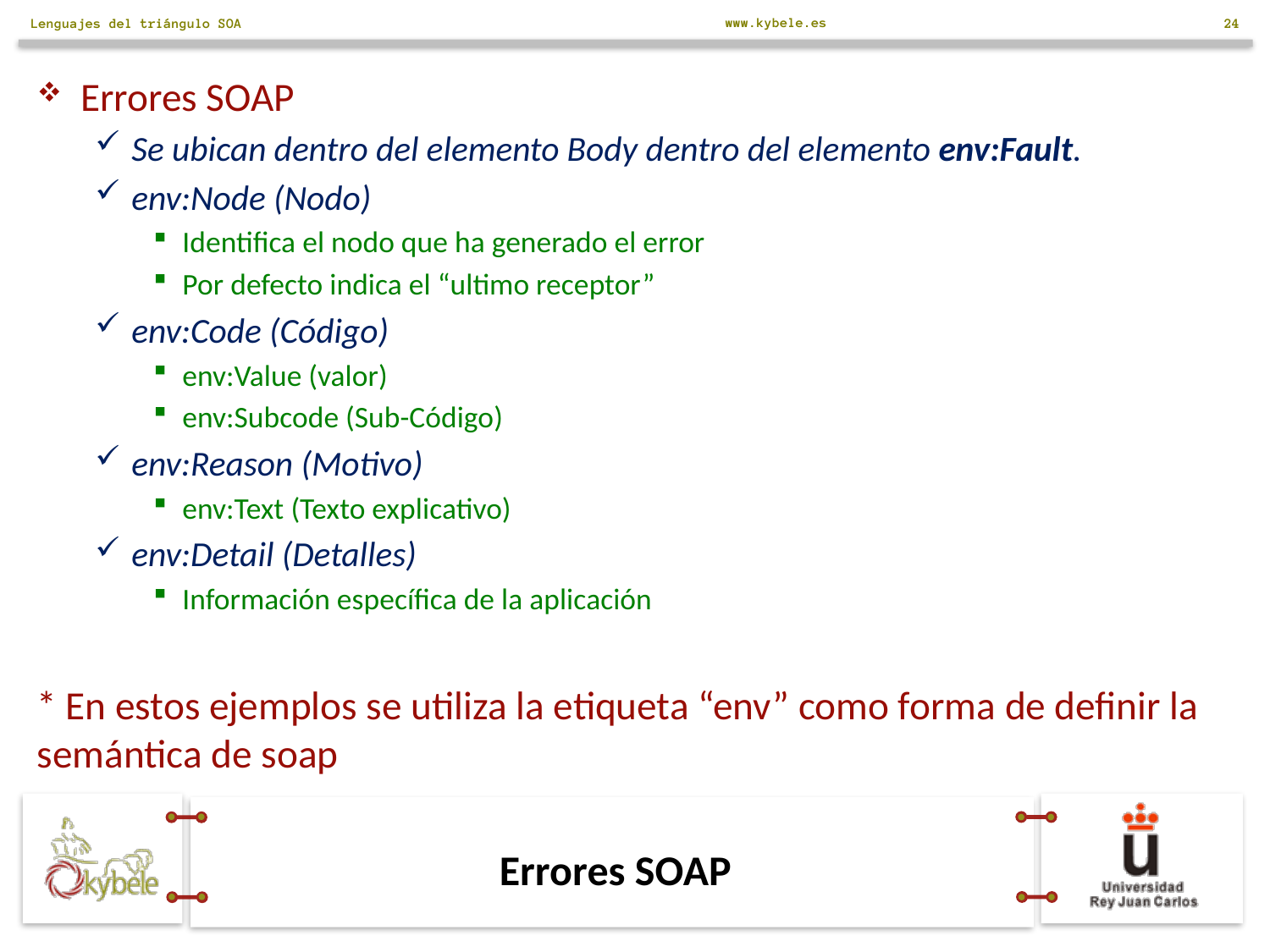

Lenguajes del triángulo SOA
24
Errores SOAP
Se ubican dentro del elemento Body dentro del elemento env:Fault.
env:Node (Nodo)
Identifica el nodo que ha generado el error
Por defecto indica el “ultimo receptor”
env:Code (Código)
env:Value (valor)
env:Subcode (Sub-Código)
env:Reason (Motivo)
env:Text (Texto explicativo)
env:Detail (Detalles)
Información específica de la aplicación

* En estos ejemplos se utiliza la etiqueta “env” como forma de definir la semántica de soap

# Errores SOAP